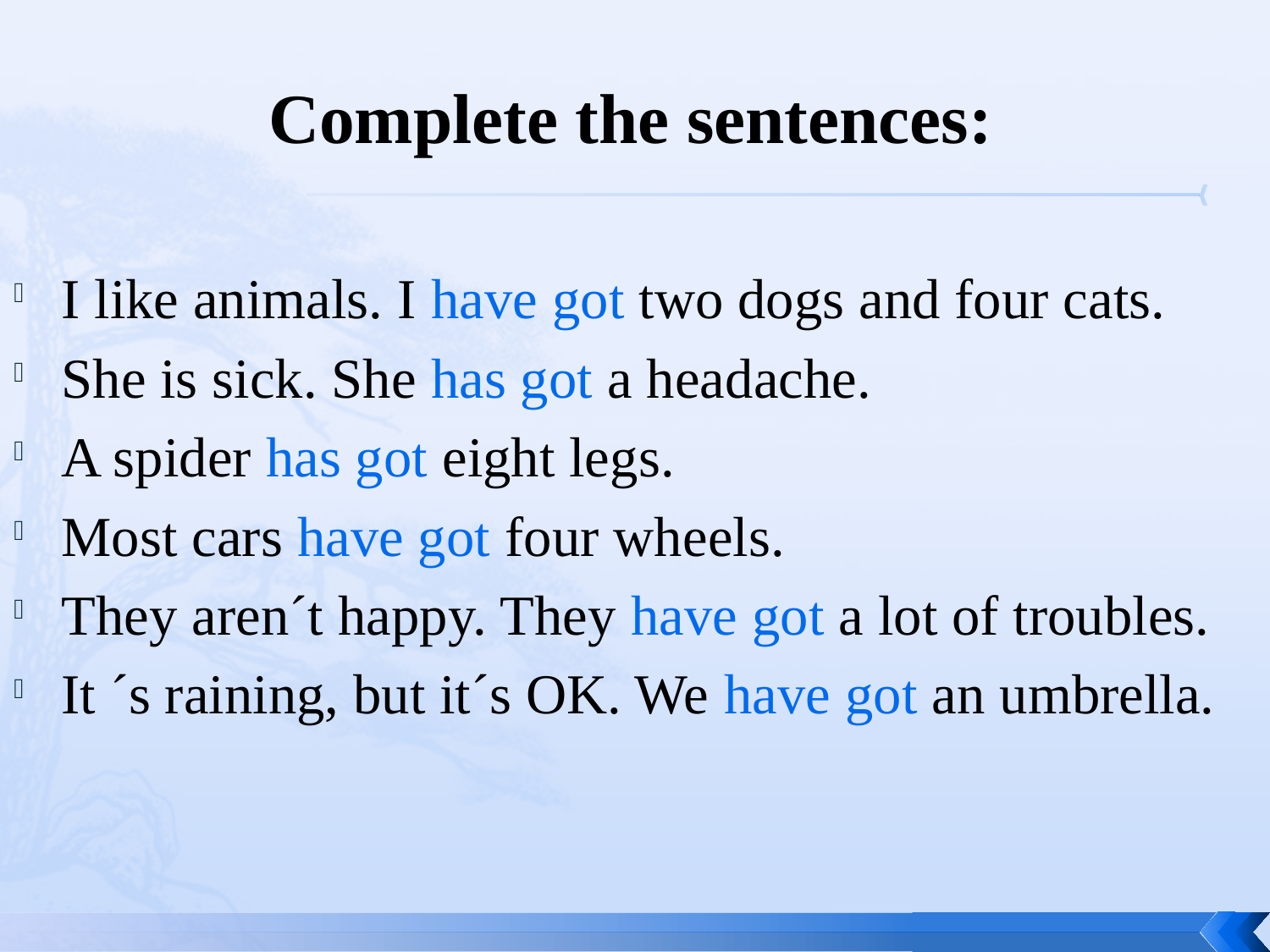

# Complete the sentences:
I like animals. I have got two dogs and four cats.
She is sick. She has got a headache.
A spider has got eight legs.
Most cars have got four wheels.
They aren´t happy. They have got a lot of troubles.
It ´s raining, but it´s OK. We have got an umbrella.